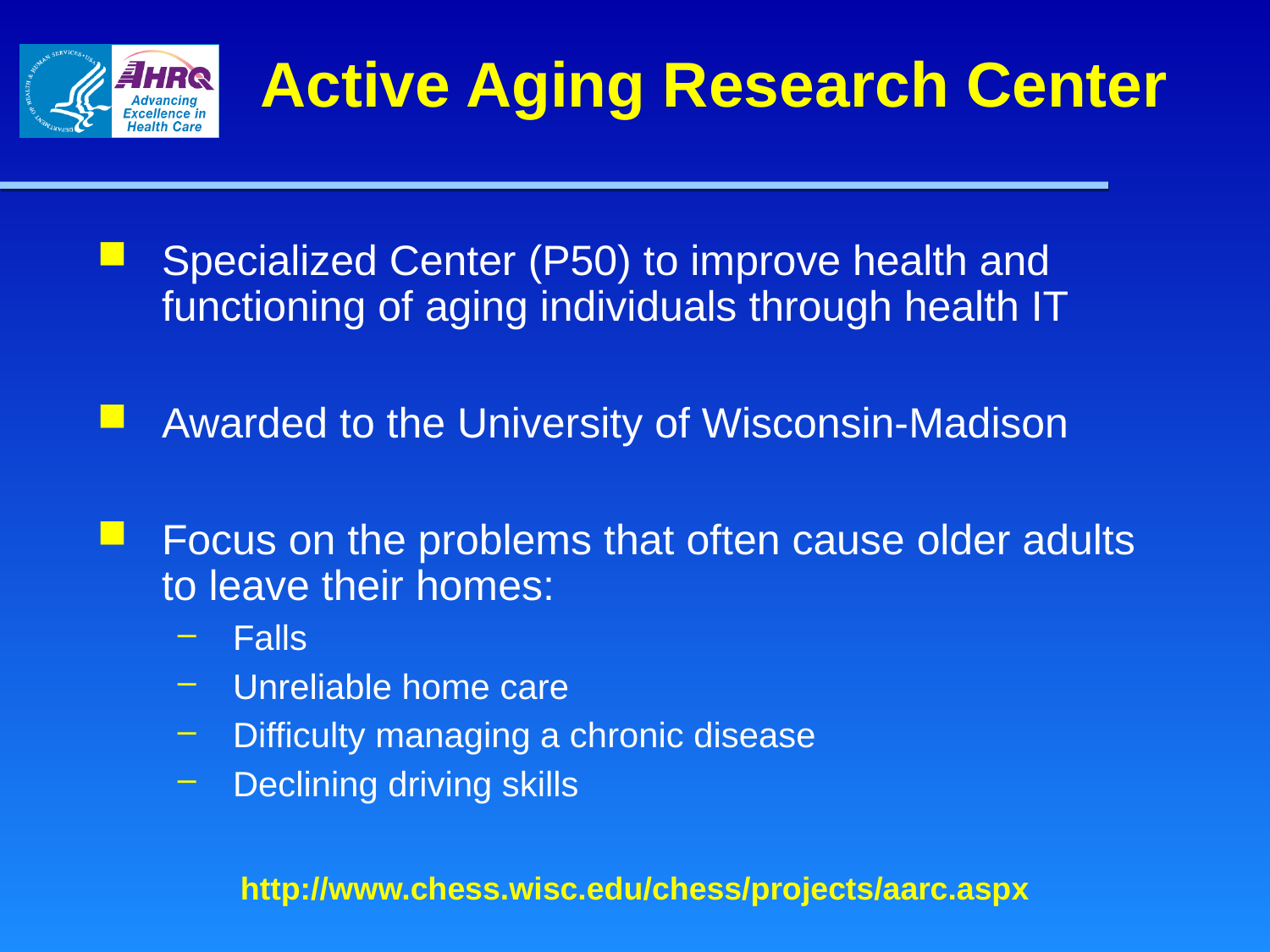

# Active Aging Research Center
Specialized Center (P50) to improve health and functioning of aging individuals through health IT

Awarded to the University of Wisconsin-Madison

Focus on the problems that often cause older adults to leave their homes:
Falls
Unreliable home care
Difficulty managing a chronic disease
Declining driving skills

http://www.chess.wisc.edu/chess/projects/aarc.aspx